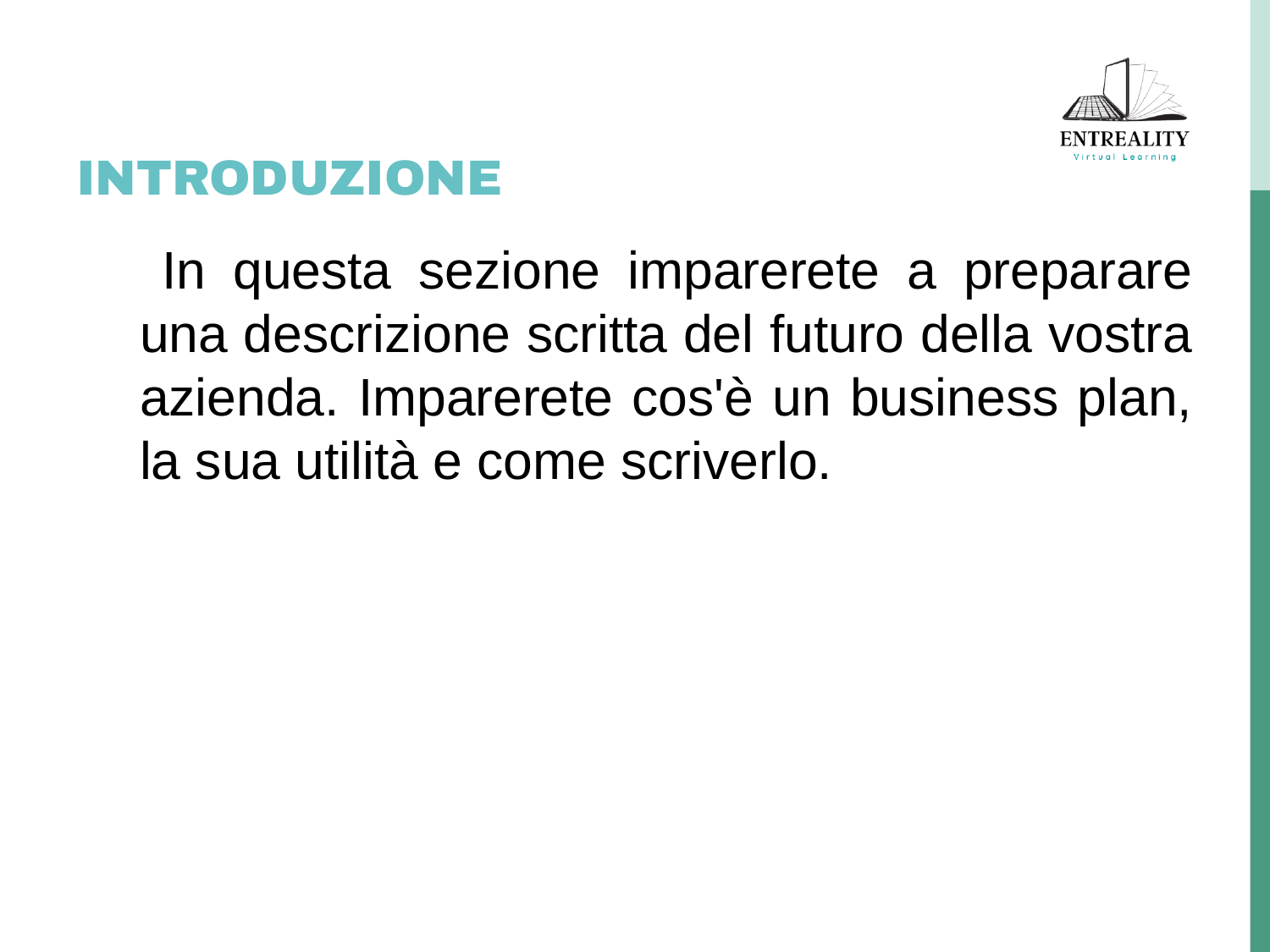

# INTRODUZIONE
  In questa sezione imparerete a preparare una descrizione scritta del futuro della vostra azienda. Imparerete cos'è un business plan, la sua utilità e come scriverlo.